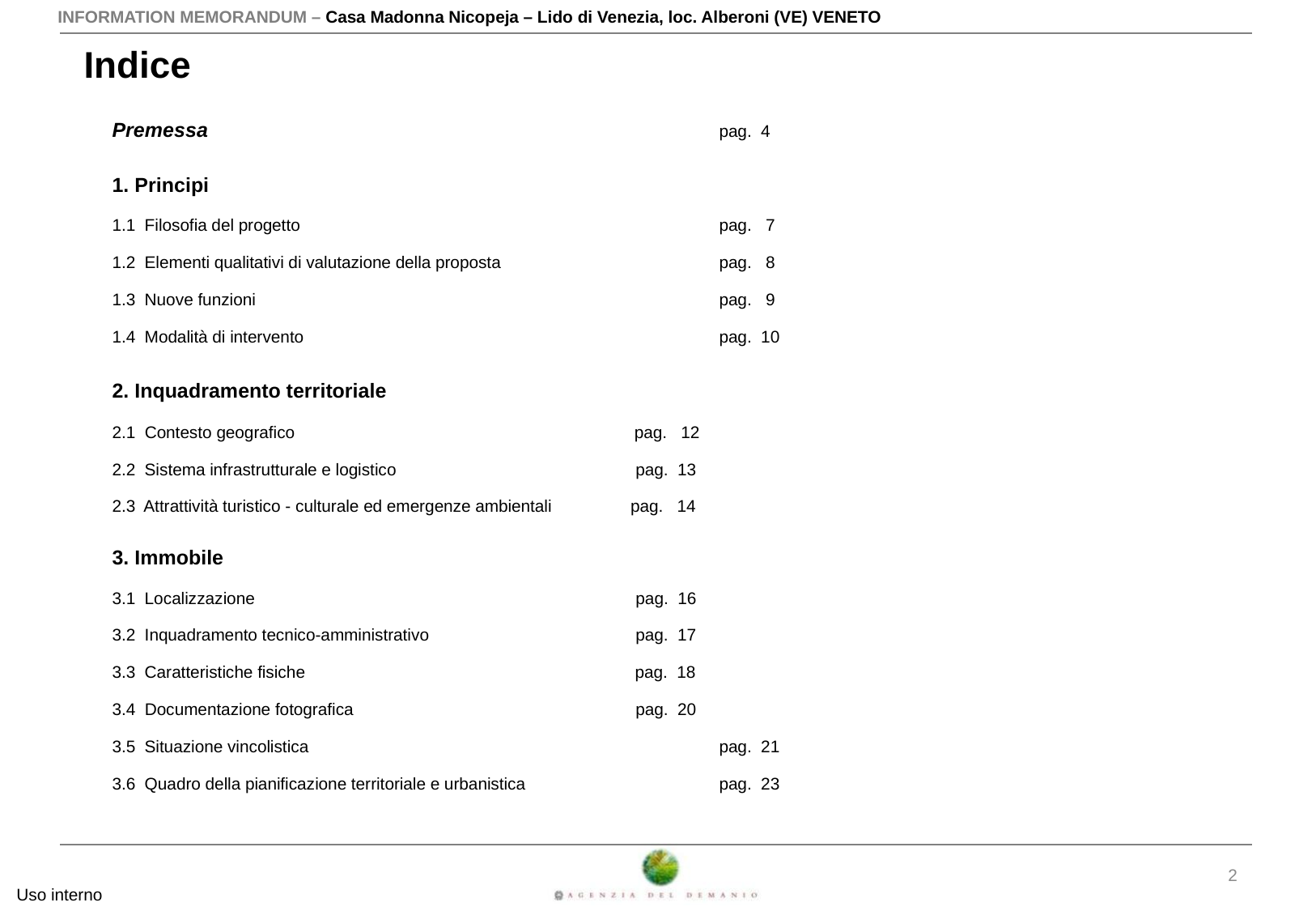

Indice
Premessa		pag.  4
1. Principi
1.1  Filosofia del progetto		pag.   7
1.2  Elementi qualitativi di valutazione della proposta		pag.   8
1.3  Nuove funzioni		pag.   9
1.4  Modalità di intervento		pag.  10
2. Inquadramento territoriale
2.1  Contesto geografico                                                                         pag.   12
2.2  Sistema infrastrutturale e logistico	pag.  13
2.3  Attrattività turistico - culturale ed emergenze ambientali                 pag.   14
3. Immobile
3.1  Localizzazione                                                                                  pag.  16
3.2  Inquadramento tecnico-amministrativo	pag.  17
3.3  Caratteristiche fisiche                                                                       pag.  18
3.4  Documentazione fotografica	pag.  20
3.5  Situazione vincolistica		pag.  21
3.6  Quadro della pianificazione territoriale e urbanistica		pag.  23

2